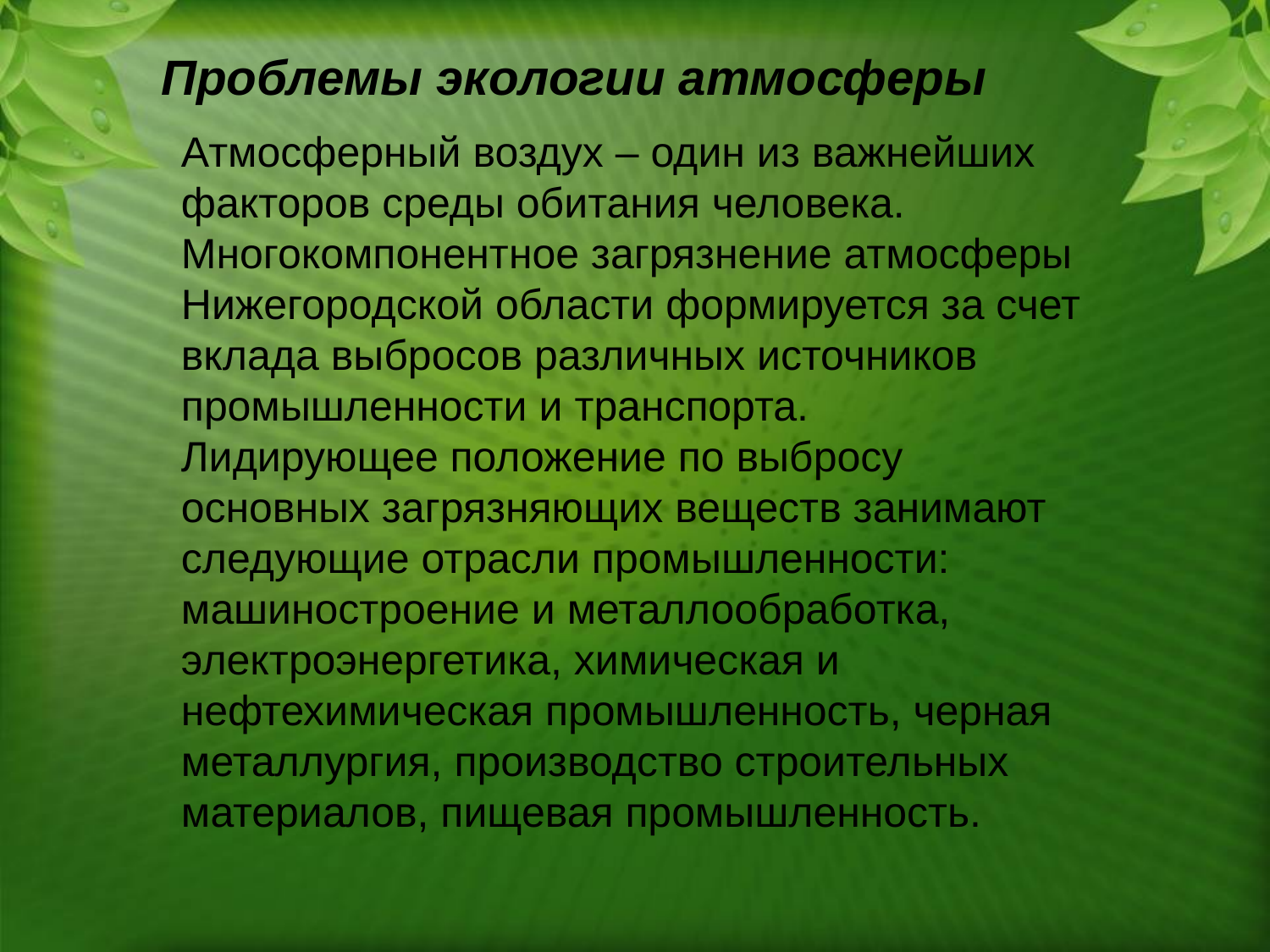

Проблемы экологии атмосферы
Атмосферный воздух – один из важнейших факторов среды обитания человека. Многокомпонентное загрязнение атмосферы Нижегородской области формируется за счет вклада выбросов различных источников промышленности и транспорта.
Лидирующее положение по выбросу основных загрязняющих веществ занимают следующие отрасли промышленности: машиностроение и металлообработка, электроэнергетика, химическая и нефтехимическая промышленность, черная металлургия, производство строительных материалов, пищевая промышленность.